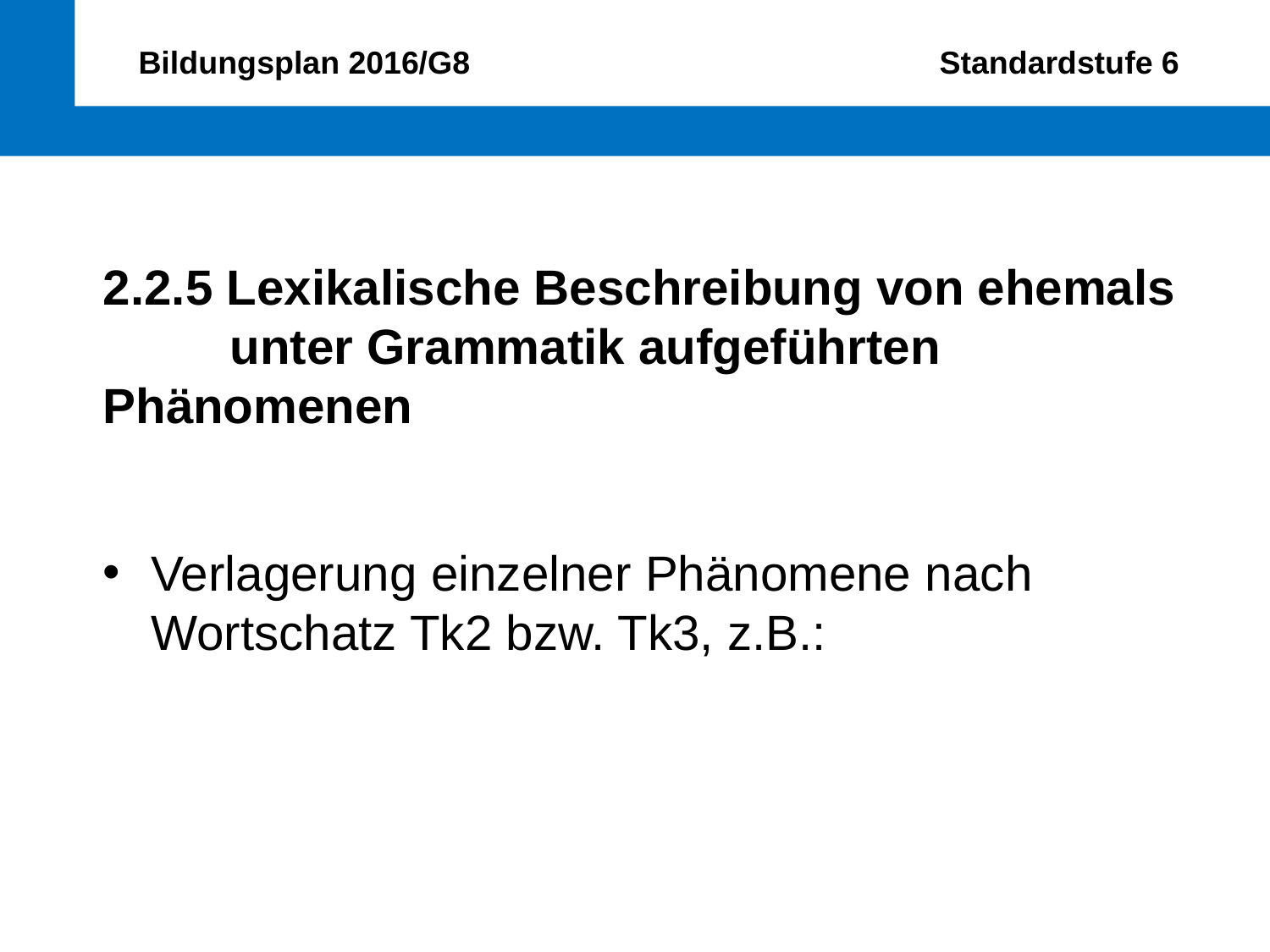

Bildungsplan 2016/G8                                                     Standardstufe 6

2.2.5 Lexikalische Beschreibung von ehemals	unter Grammatik aufgeführten 	Phänomenen

Verlagerung einzelner Phänomene nach Wortschatz Tk2 bzw. Tk3, z.B.: